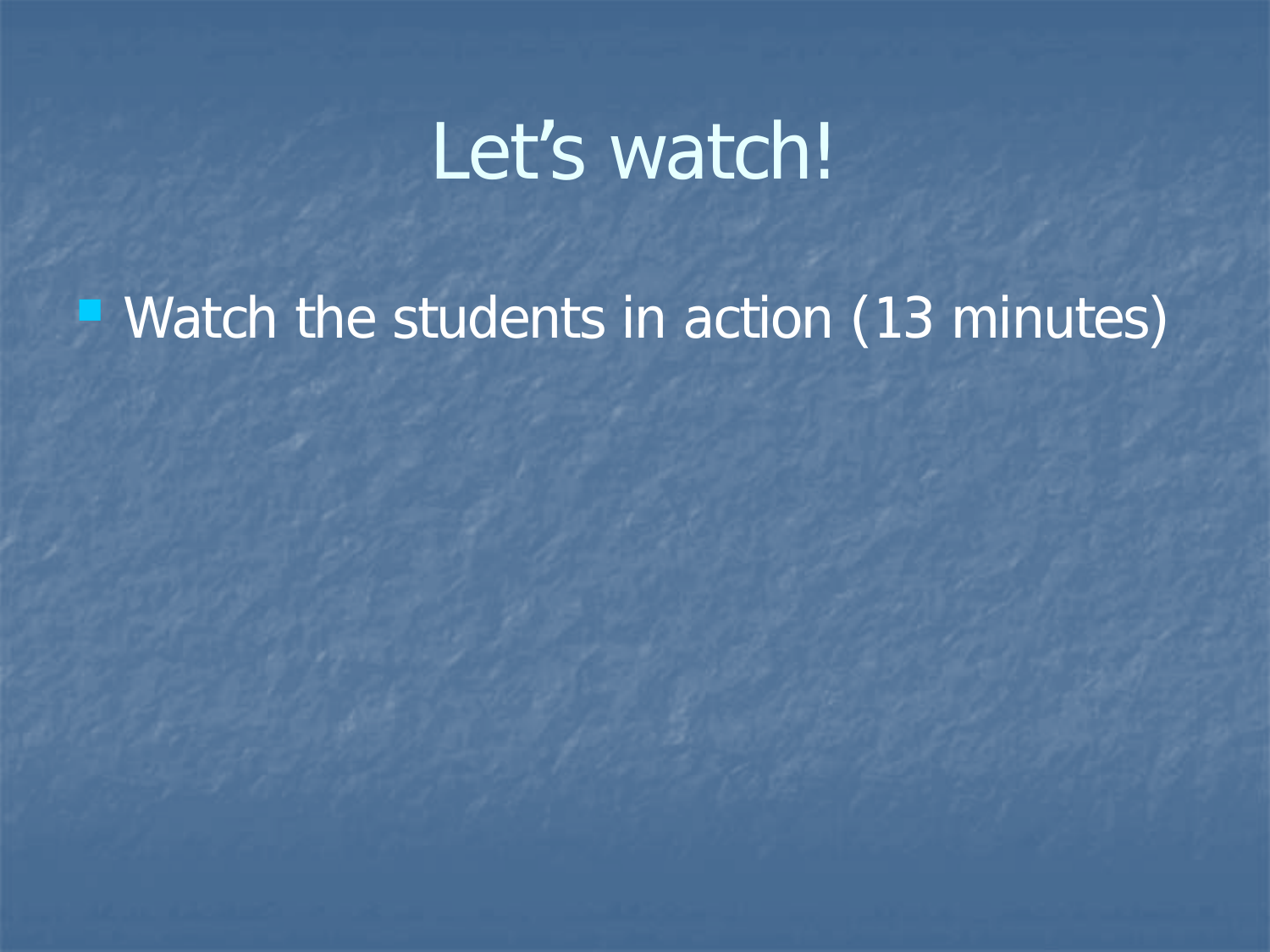

# Let’s watch!
Watch the students in action (13 minutes)